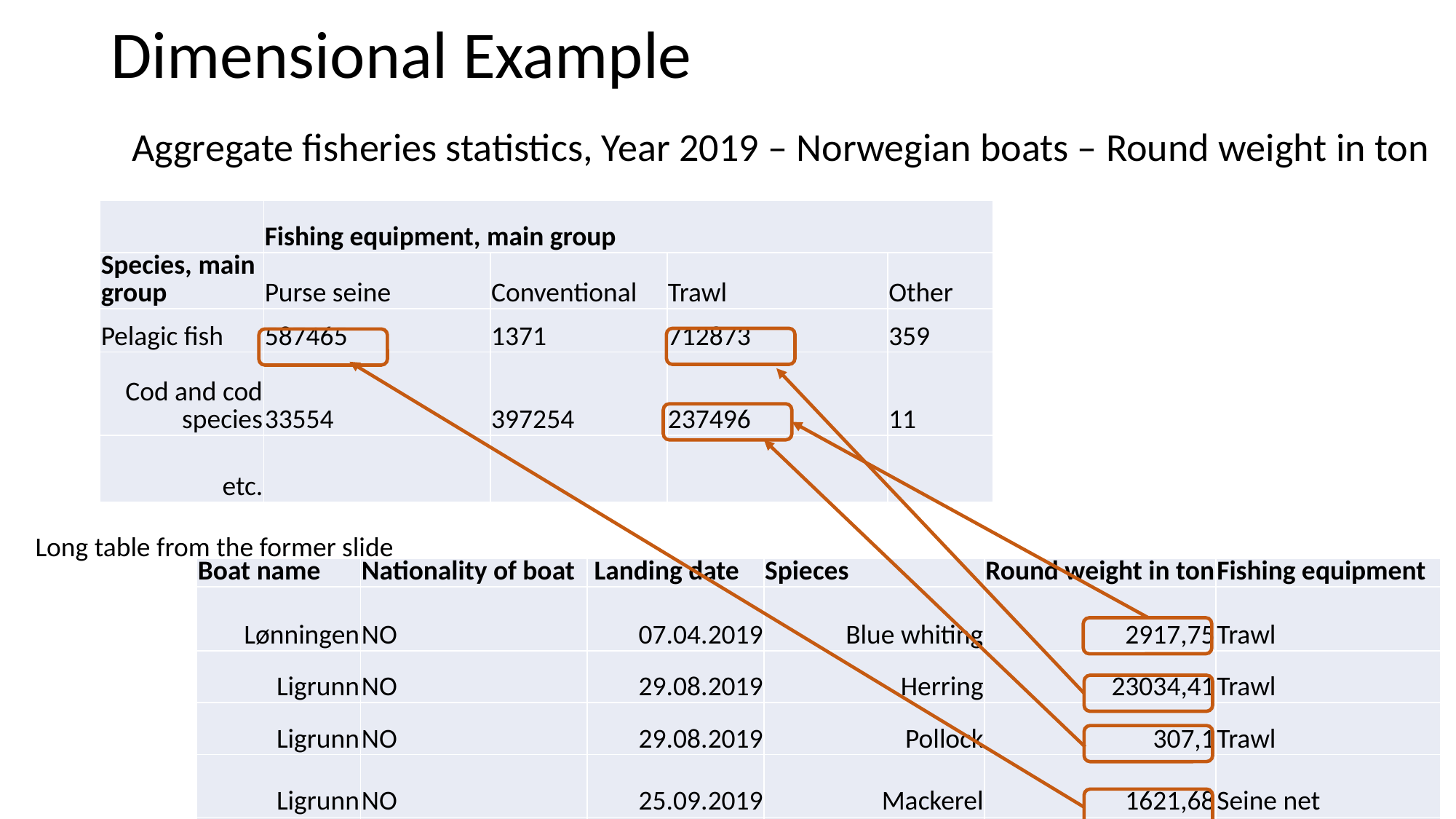

# Dimensional Example
Aggregate fisheries statistics, Year 2019 – Norwegian boats – Round weight in ton
|  | Fishing equipment, main group |  |  |  |
| --- | --- | --- | --- | --- |
| Species, main group | Purse seine | Conventional | Trawl | Other |
| Pelagic fish | 587465 | 1371 | 712873 | 359 |
| Cod and cod species | 33554 | 397254 | 237496 | 11 |
| etc. |  |  |  |  |

Long table from the former slide
| Boat name | Nationality of boat | Landing date | Spieces | Round weight in ton | Fishing equipment |
| --- | --- | --- | --- | --- | --- |
| Lønningen | NO | 07.04.2019 | Blue whiting | 2917,75 | Trawl |
| Ligrunn | NO | 29.08.2019 | Herring | 23034,41 | Trawl |
| Ligrunn | NO | 29.08.2019 | Pollock | 307,1 | Trawl |
| Ligrunn | NO | 25.09.2019 | Mackerel | 1621,68 | Seine net |
| Vikingbank | NO | 05.11.2019 | Norwegian spring breeding herring | 2932,16 | Net equipment |